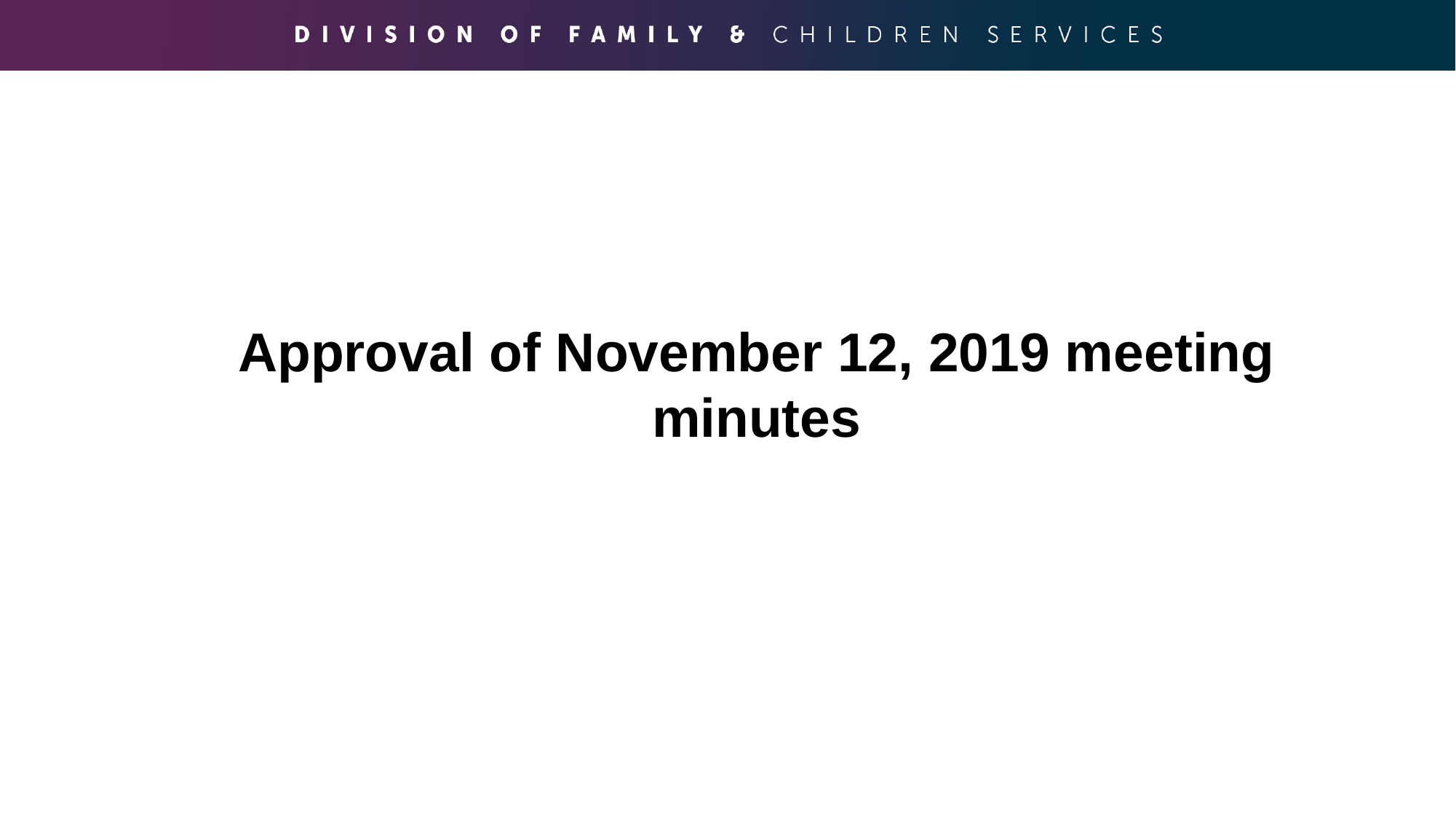

Approval of November 12, 2019 meeting minutes